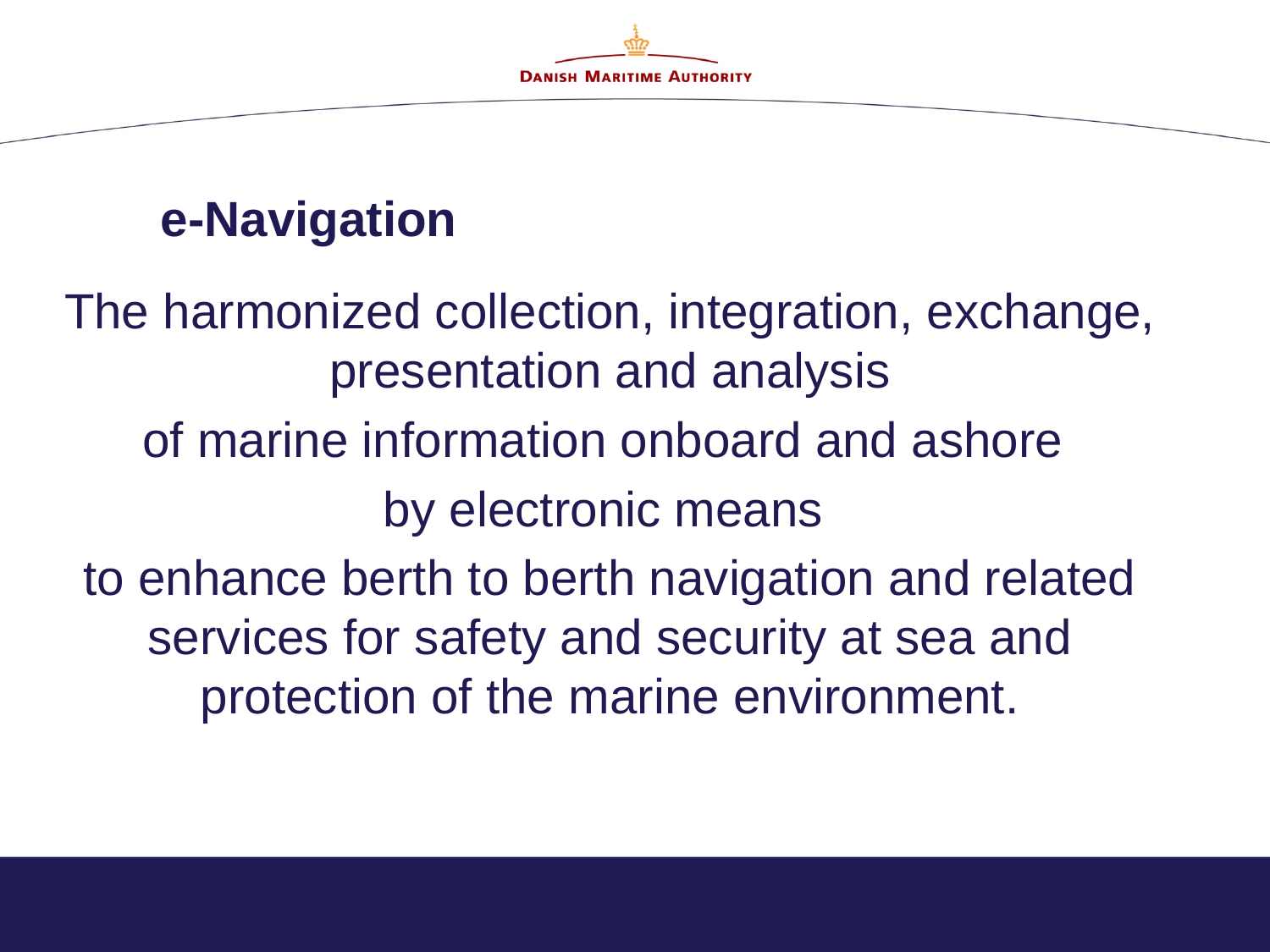

# e-Navigation
The harmonized collection, integration, exchange, presentation and analysis
of marine information onboard and ashore
by electronic means
to enhance berth to berth navigation and related services for safety and security at sea and protection of the marine environment.